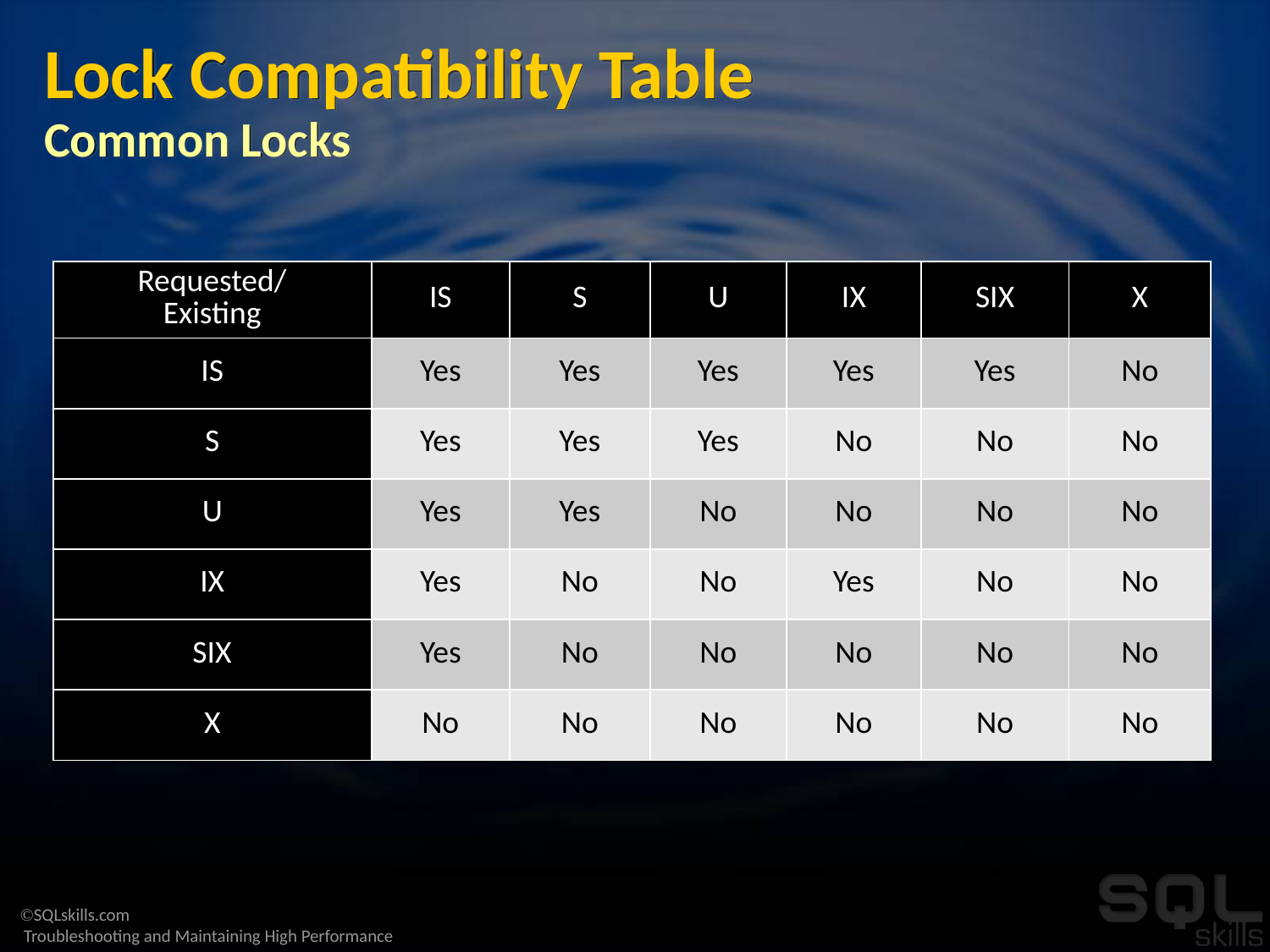

# Lock Compatibility Table Common Locks
| Requested/ Existing | IS | S | U | IX | SIX | X |
| --- | --- | --- | --- | --- | --- | --- |
| IS | Yes | Yes | Yes | Yes | Yes | No |
| S | Yes | Yes | Yes | No | No | No |
| U | Yes | Yes | No | No | No | No |
| IX | Yes | No | No | Yes | No | No |
| SIX | Yes | No | No | No | No | No |
| X | No | No | No | No | No | No |